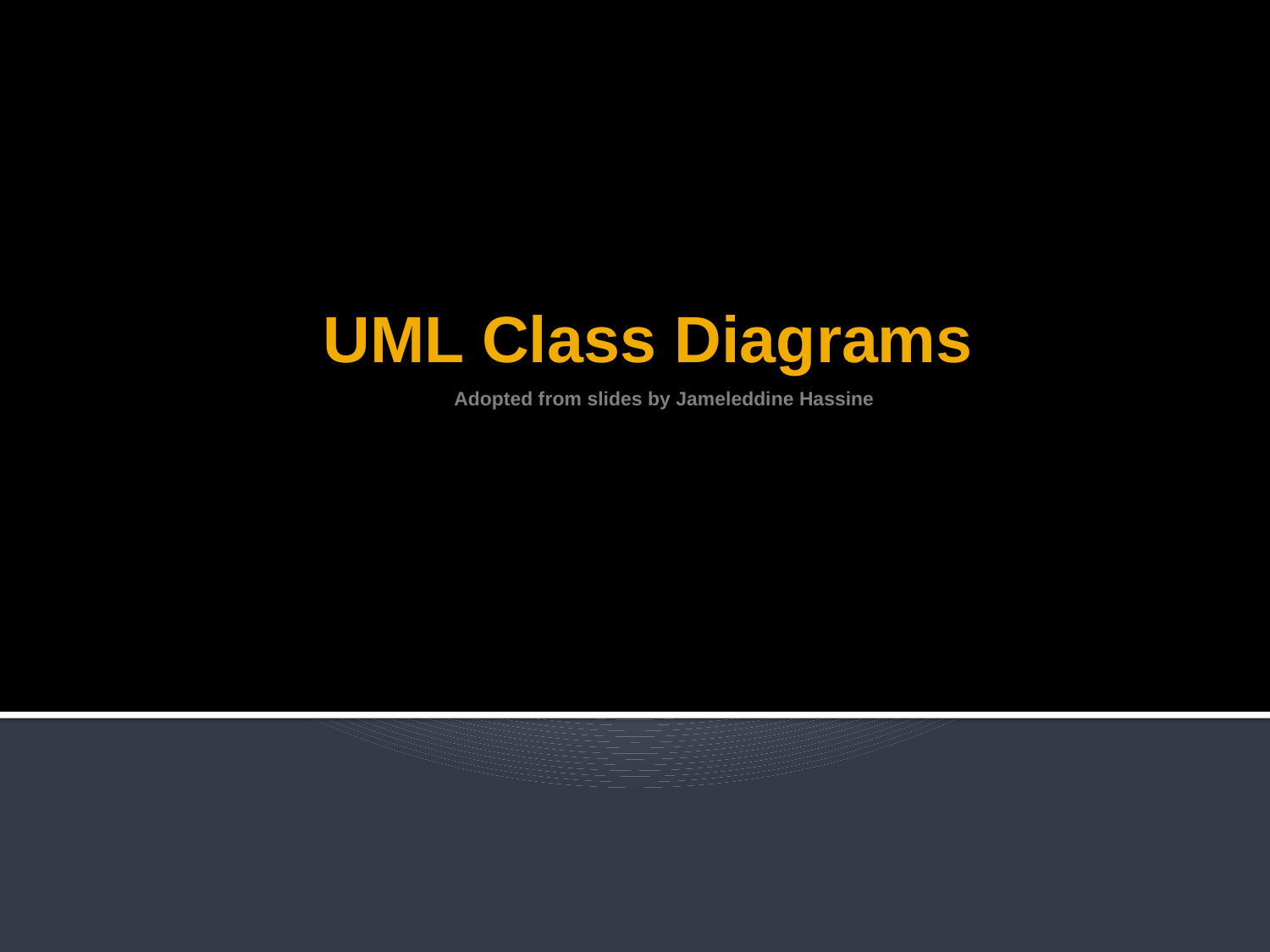

# UML Class Diagrams
Adopted from slides by Jameleddine Hassine